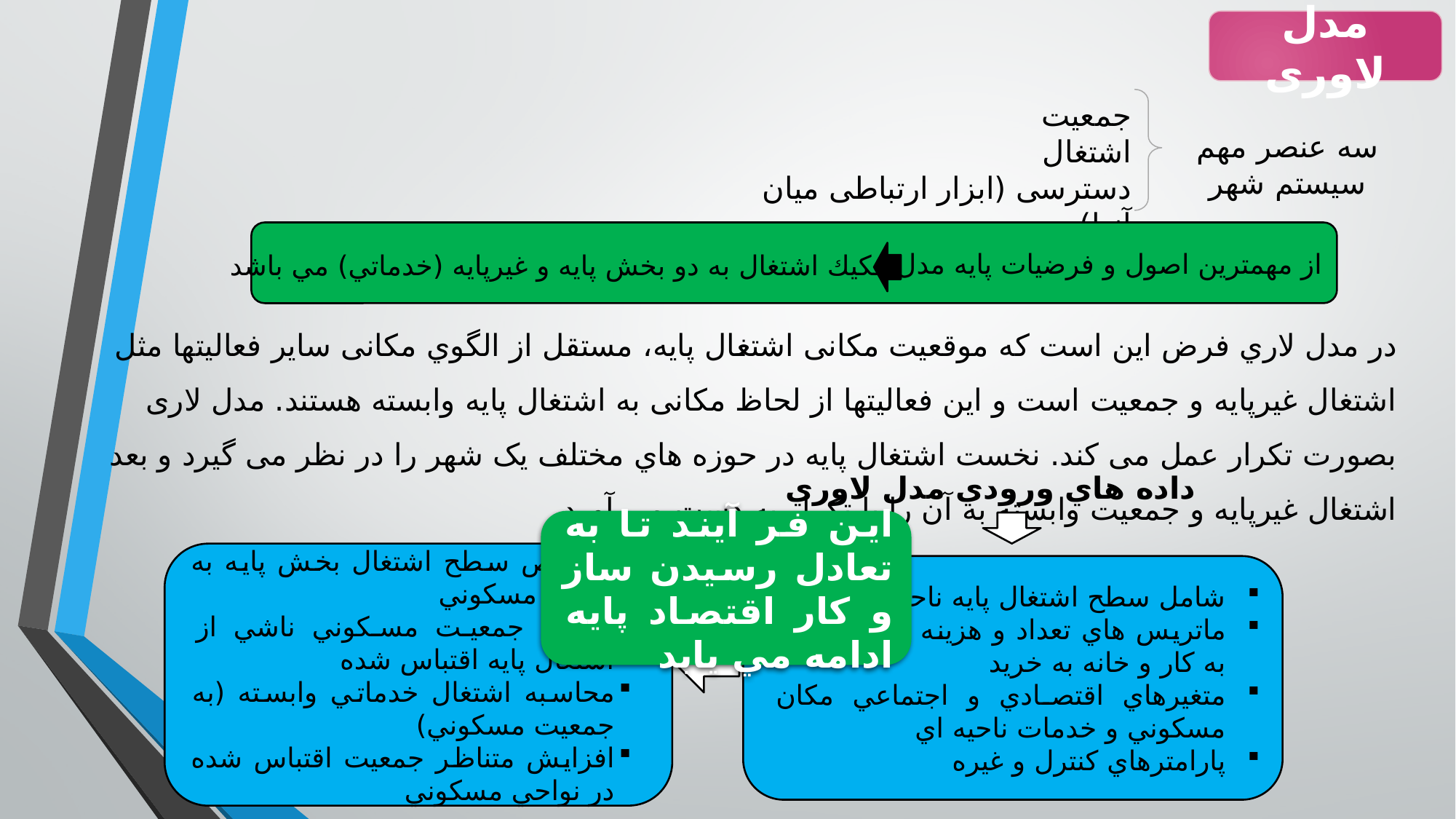

مدل لاوری

جمعیت
اشتغال
دسترسی (ابزار ارتباطی میان آنها)
سه عنصر مهم سیستم شهر
از مهمترين اصول و فرضيات پايه مدل
تفكيك اشتغال به دو بخش پايه و غيرپايه (خدماتي) مي باشد

در مدل لاري فرض این است که موقعیت مکانی اشتغال پایه، مستقل از الگوي مکانی سایر فعالیتها مثل اشتغال غیرپایه و جمعیت است و این فعالیتها از لحاظ مکانی به اشتغال پایه وابسته هستند. مدل لاری بصورت تکرار عمل می کند. نخست اشتغال پایه در حوزه هاي مختلف یک شهر را در نظر می گیرد و بعد اشتغال غیرپایه و جمعیت وابسته به آن را با تکرار به دست می آورد.
داده هاي ورودي مدل لاوري
اين فر آيند تا به تعادل رسيدن ساز و كار اقتصاد پايه ادامه مي يابد

تخصيص سطح اشتغال بخش پايه به نواحي مسكوني
سپس جمعيت مسكوني ناشي از اشتغال پايه اقتباس شده
محاسبه اشتغال خدماتي وابسته (به جمعيت مسكوني)
افزايش متناظر جمعيت اقتباس شده در نواحي مسكوني
شامل سطح اشتغال پايه ناحيه اي
ماتريس هاي تعداد و هزينه سفر از خانه به كار و خانه به خريد
متغيرهاي اقتصادي و اجتماعي مكان مسكوني و خدمات ناحيه اي
پارامترهاي كنترل و غيره